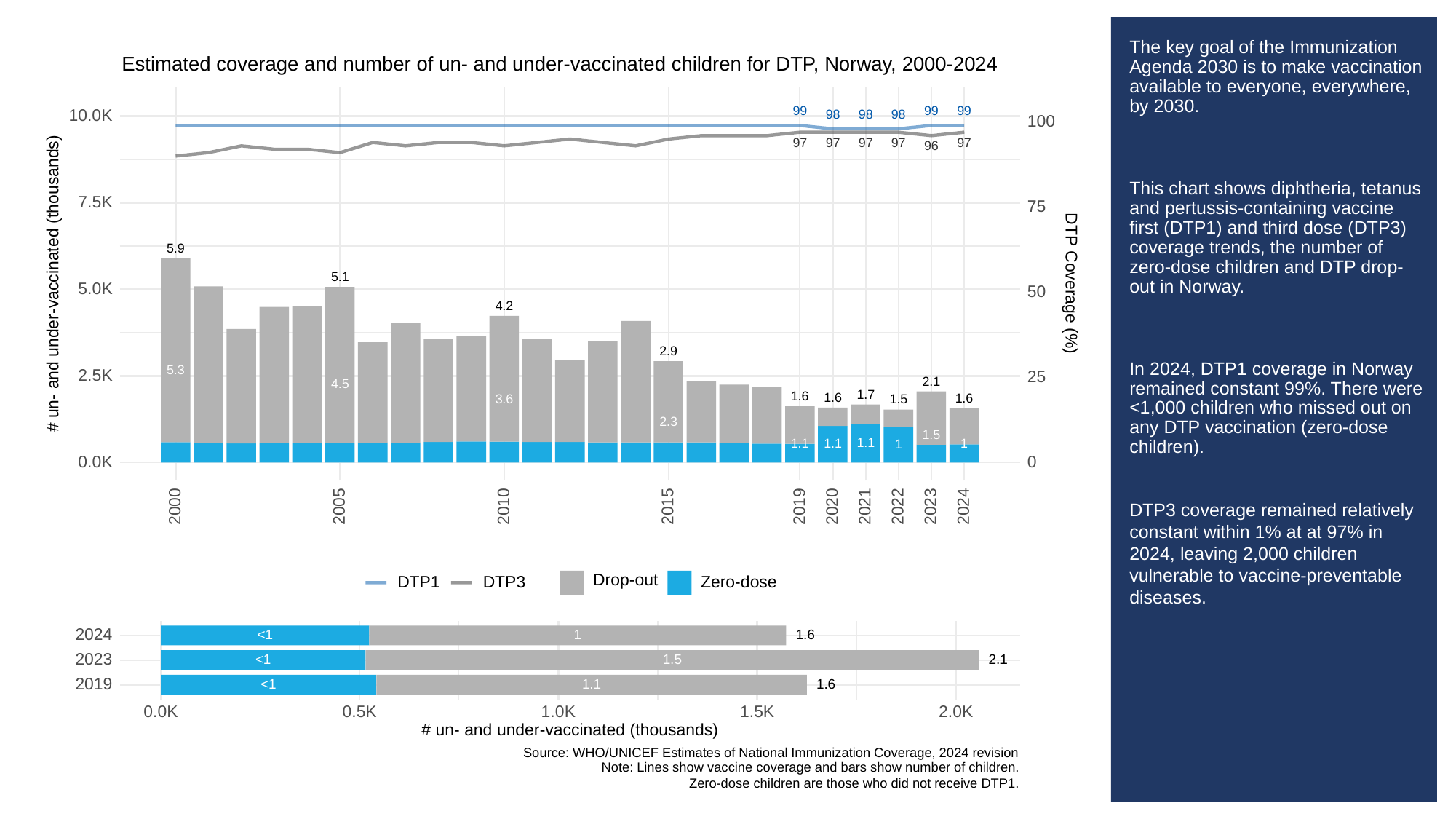

# The key goal of the Immunization Agenda 2030 is to make vaccination available to everyone, everywhere, by 2030.

This chart shows diphtheria, tetanus and pertussis-containing vaccine first (DTP1) and third dose (DTP3) coverage trends, the number of zero-dose children and DTP drop-out in Norway.

In 2024, DTP1 coverage in Norway remained constant 99%. There were <1,000 children who missed out on any DTP vaccination (zero-dose children).

DTP3 coverage remained relatively constant within 1% at at 97% in 2024, leaving 2,000 children vulnerable to vaccine-preventable diseases.

Estimated coverage and number of un- and under-vaccinated children for DTP, Norway, 2000-2024

99
99
99
10.0K
98
98
98
100

97
97
97
97
97
96

7.5K
75

5.9

5.1
# un- and under-vaccinated (thousands)
DTP Coverage (%)
5.0K
50

4.2

2.9

5.3
2.5K
25

2.1
4.5

1.7

1.6
1.6
1.6
3.6
1.5

2.3

1.5
1.1
1.1
1.1
1
1

0.0K
0

2023
2000
2005
2010
2015
2019
2020
2021
2022
2024

Drop-out
DTP3
Zero-dose
DTP1

2024
1.6
<1
1

2023
1.5
<1
2.1

2019
1.6
<1
1.1

0.0K
0.5K
1.0K
1.5K
2.0K
# un- and under-vaccinated (thousands)
Source: WHO/UNICEF Estimates of National Immunization Coverage, 2024 revision
Note: Lines show vaccine coverage and bars show number of children.
Zero-dose children are those who did not receive DTP1.